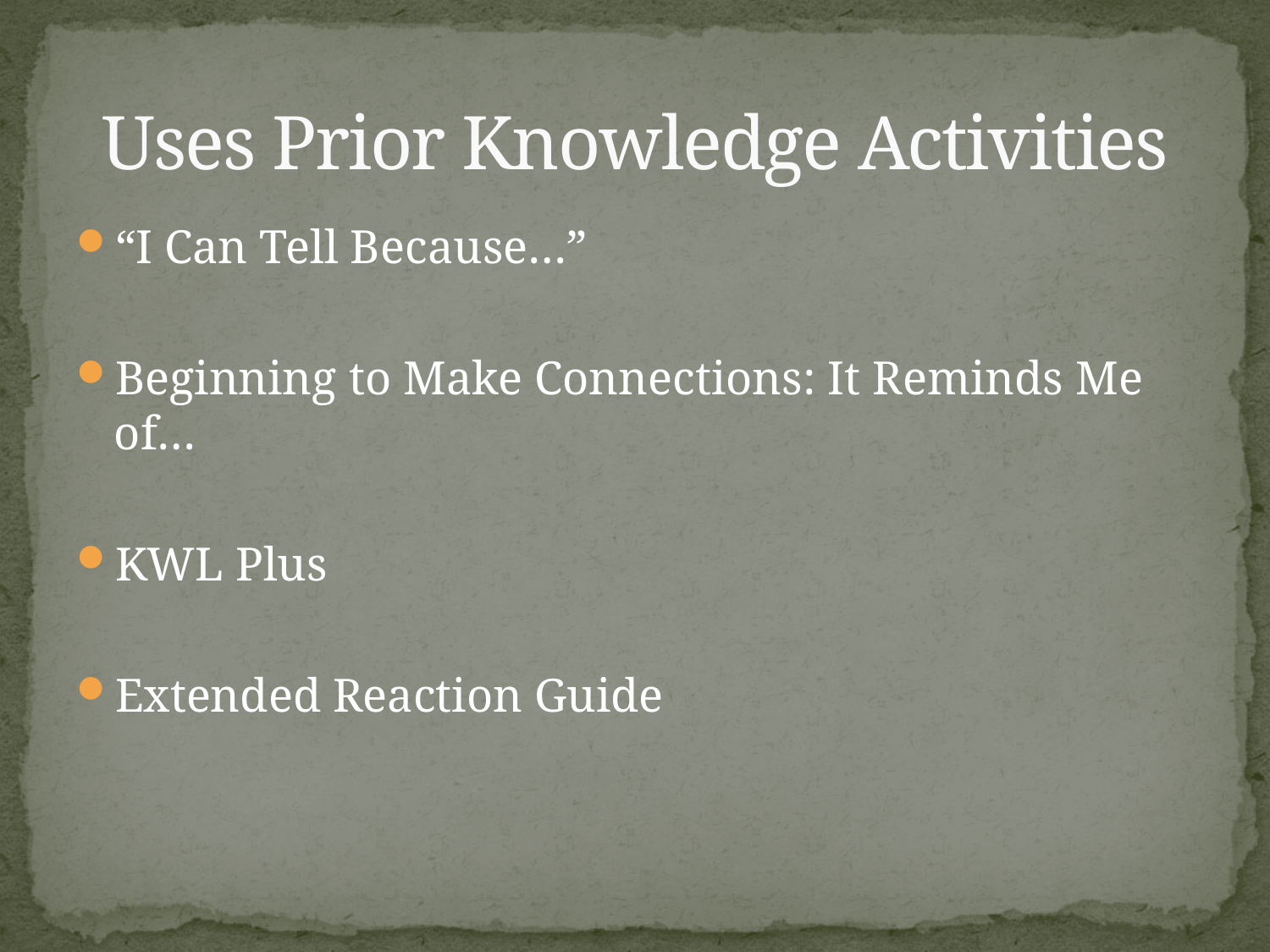

# Uses Prior Knowledge Activities
“I Can Tell Because…”

Beginning to Make Connections: It Reminds Me of…

KWL Plus

Extended Reaction Guide